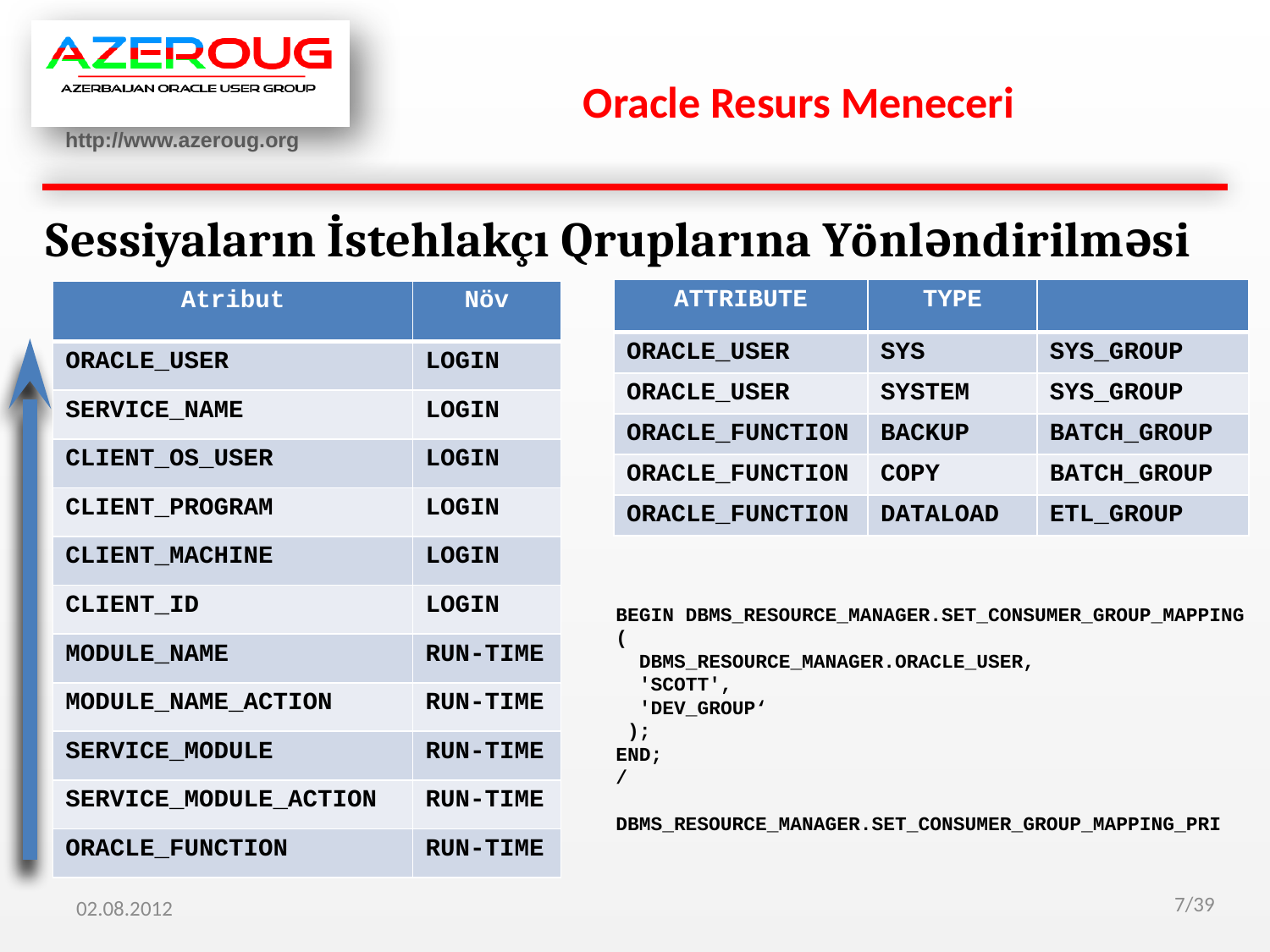

# Oracle Resurs Meneceri

Sessiyaların İstehlakçı Qruplarına Yönləndirilməsi
| ATTRIBUTE | TYPE |  |
| --- | --- | --- |
| ORACLE\_USER | SYS | SYS\_GROUP |
| ORACLE\_USER | SYSTEM | SYS\_GROUP |
| ORACLE\_FUNCTION | BACKUP | BATCH\_GROUP |
| ORACLE\_FUNCTION | COPY | BATCH\_GROUP |
| ORACLE\_FUNCTION | DATALOAD | ETL\_GROUP |
| Atribut | Növ |
| --- | --- |
| ORACLE\_USER | LOGIN |
| SERVICE\_NAME | LOGIN |
| CLIENT\_OS\_USER | LOGIN |
| CLIENT\_PROGRAM | LOGIN |
| CLIENT\_MACHINE | LOGIN |
| CLIENT\_ID | LOGIN |
| MODULE\_NAME | RUN-TIME |
| MODULE\_NAME\_ACTION | RUN-TIME |
| SERVICE\_MODULE | RUN-TIME |
| SERVICE\_MODULE\_ACTION | RUN-TIME |
| ORACLE\_FUNCTION | RUN-TIME |
BEGIN DBMS_RESOURCE_MANAGER.SET_CONSUMER_GROUP_MAPPING (
  DBMS_RESOURCE_MANAGER.ORACLE_USER,
  'SCOTT',
  'DEV_GROUP‘
 );
END;
/

DBMS_RESOURCE_MANAGER.SET_CONSUMER_GROUP_MAPPING_PRI
02.08.2012